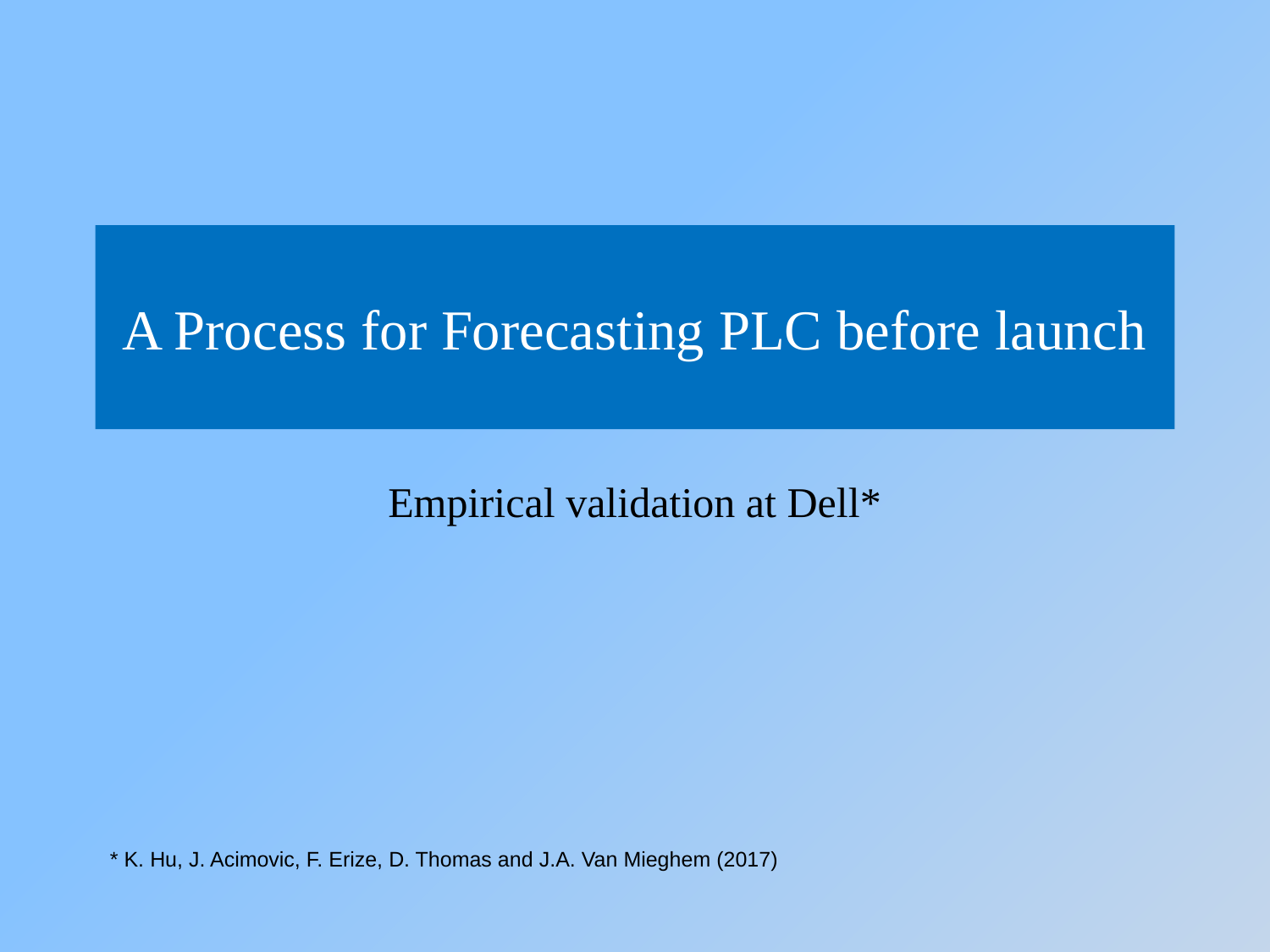

# A Process for Forecasting PLC before launch
Empirical validation at Dell*
* K. Hu, J. Acimovic, F. Erize, D. Thomas and J.A. Van Mieghem (2017)